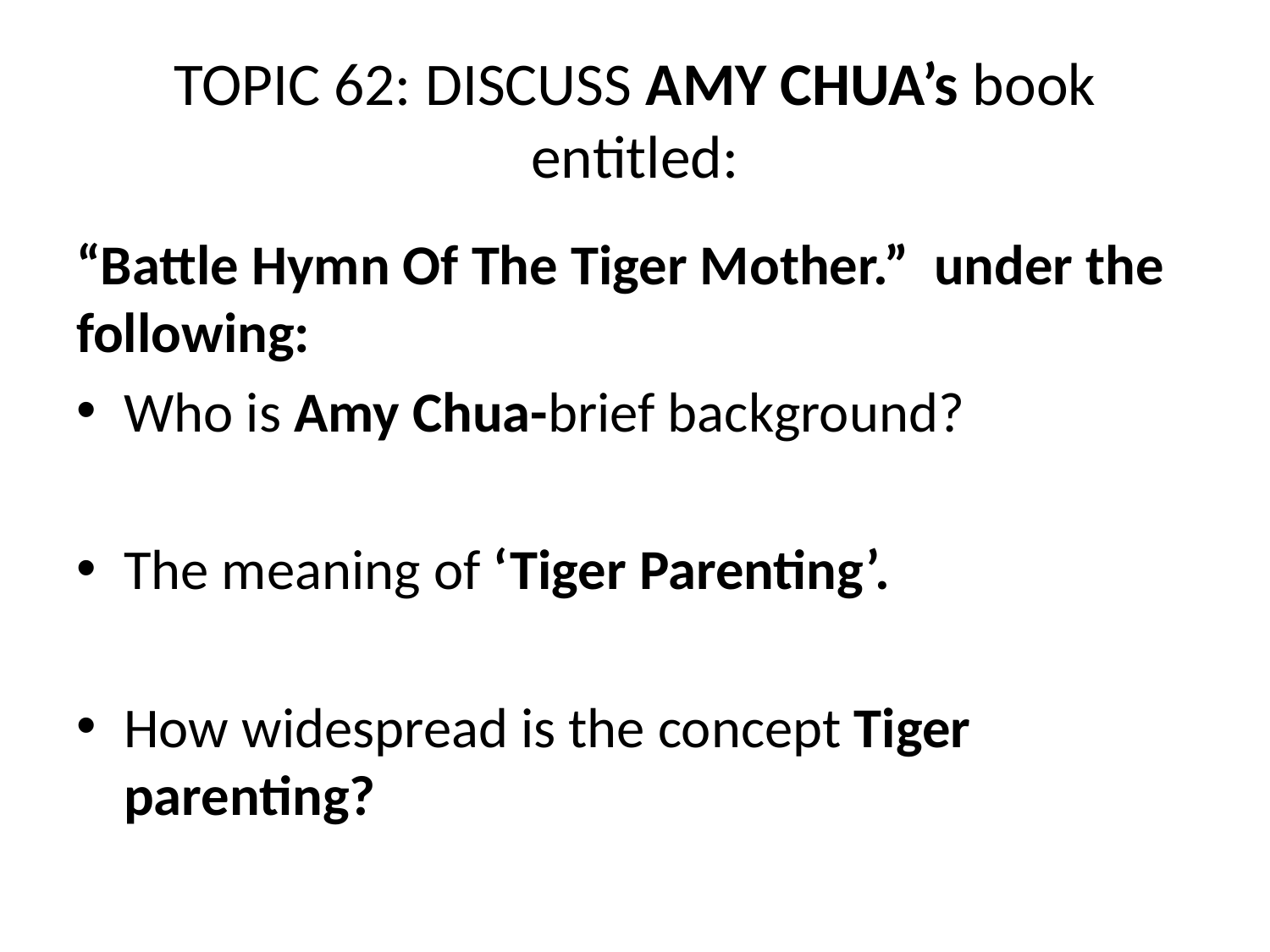

# TOPIC 62: DISCUSS AMY CHUA’s book entitled:
“Battle Hymn Of The Tiger Mother.”  under the following:
Who is Amy Chua-brief background?

The meaning of ‘Tiger Parenting’.

How widespread is the concept Tiger parenting?